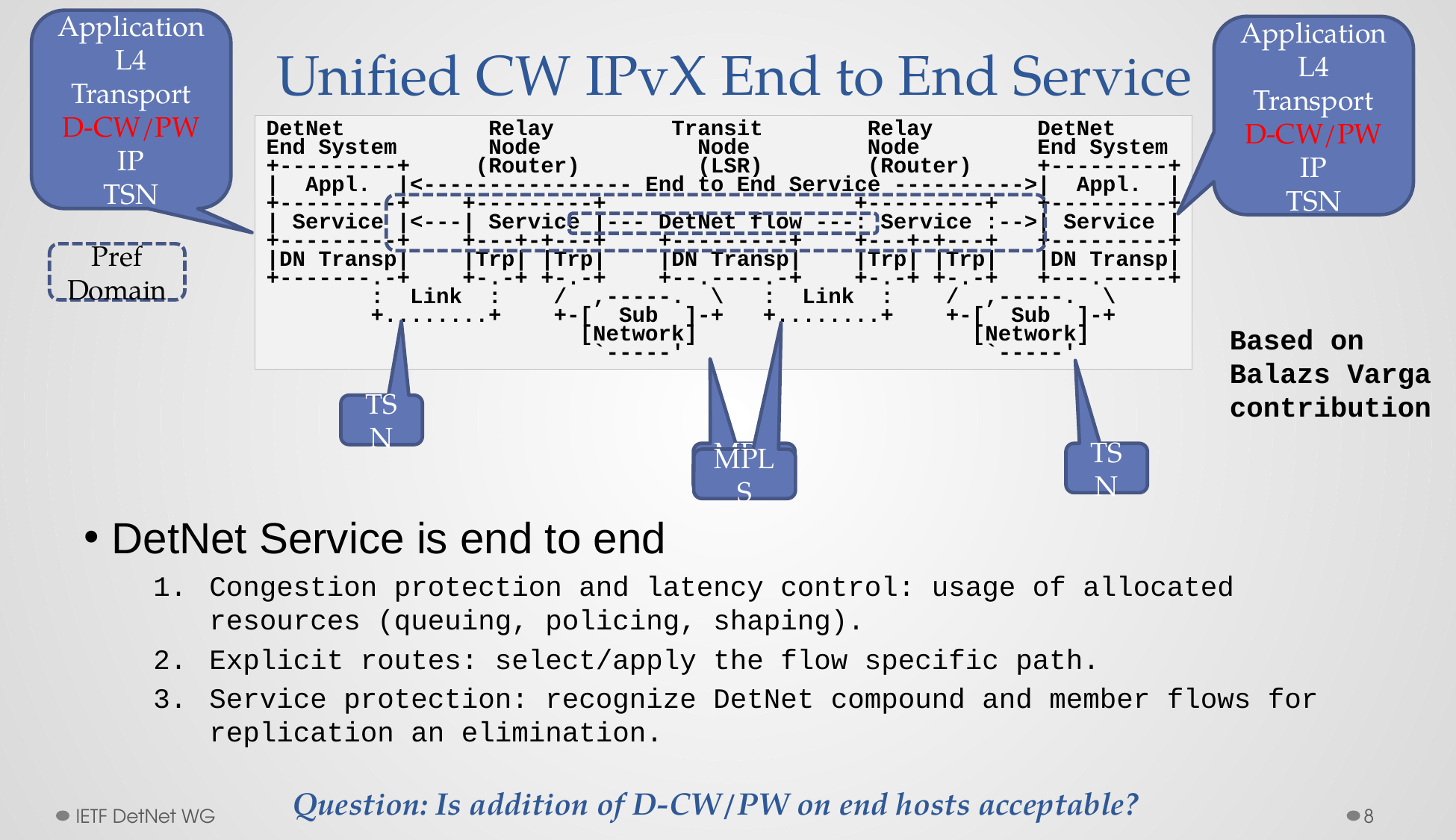

# Unified CW IPvX End to End Service

Application
L4 Transport
D-CW/PW
IP
TSN
Application
L4 Transport
D-CW/PW
IP
TSN
DetNet           Relay         Transit        Relay        DetNet
End System       Node            Node         Node         End System
+---------+     (Router)         (LSR)        (Router)     +---------+
|  Appl.  |<---------------- End to End Service ---------->|  Appl.  |
+---------+    +---------+                   +---------+   +---------+
| Service |<---| Service |--- DetNet flow ---: Service :-->| Service |
+---------+    +---+-+---+    +---------+    +---+-+---+   +---------+
|DN Transp|    |Trp| |Trp|    |DN Transp|    |Trp| |Trp|   |DN Transp|
+-------.-+    +-.-+ +-.-+    +--.----.-+    +-.-+ +-.-+   +---.-----+
        :  Link  :    /  ,-----.  \   :  Link  :    /  ,-----.  \
        +........+    +-[  Sub  ]-+   +........+    +-[  Sub  ]-+
                        [Network]                     [Network]
                         `-----'                       `-----'

Pref Domain
Based on
Balazs Varga
contribution
TSN
TSN
MPLS
MPLS
DetNet Service is end to end
Congestion protection and latency control: usage of allocated resources (queuing, policing, shaping).
Explicit routes: select/apply the flow specific path.
Service protection: recognize DetNet compound and member flows for replication an elimination.

Question: Is addition of D-CW/PW on end hosts acceptable?
IETF DetNet WG
8